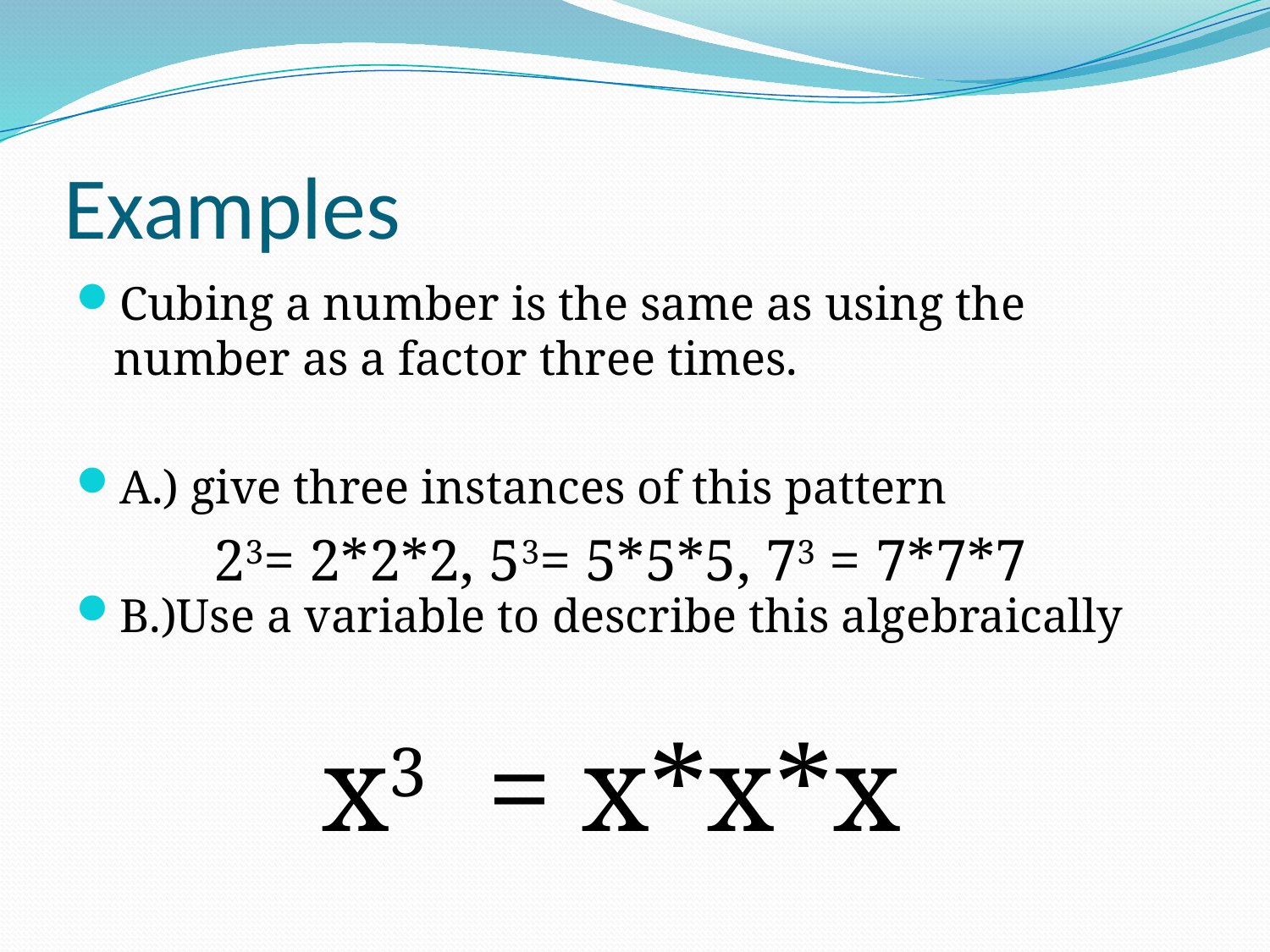

# Examples
Cubing a number is the same as using the number as a factor three times.

A.) give three instances of this pattern

B.)Use a variable to describe this algebraically
23= 2*2*2, 53= 5*5*5, 73 = 7*7*7
x3  = x*x*x